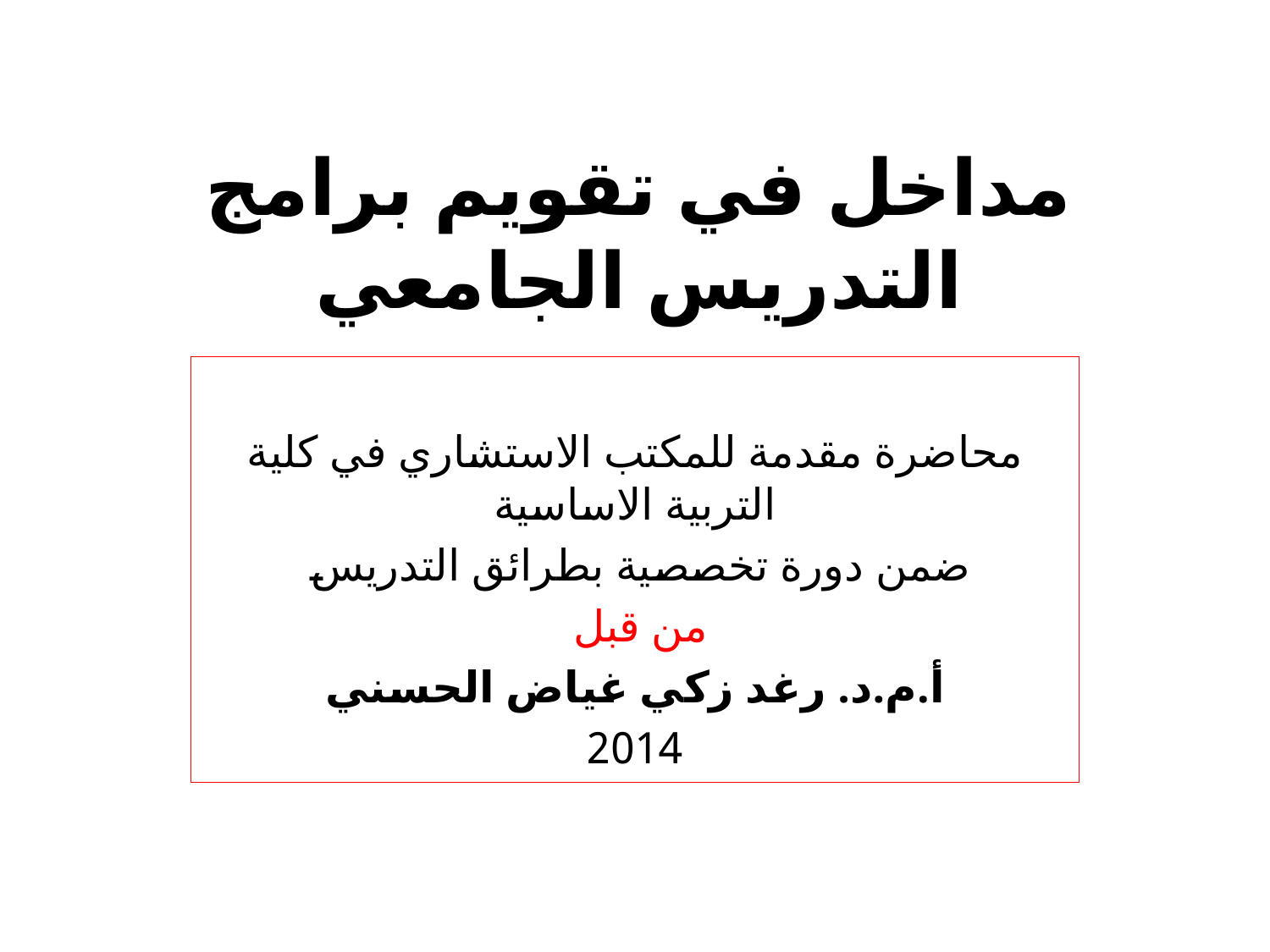

# مداخل في تقويم برامج التدريس الجامعي

محاضرة مقدمة للمكتب الاستشاري في كلية التربية الاساسية
ضمن دورة تخصصية بطرائق التدريس
من قبل
أ.م.د. رغد زكي غياض الحسني
2014